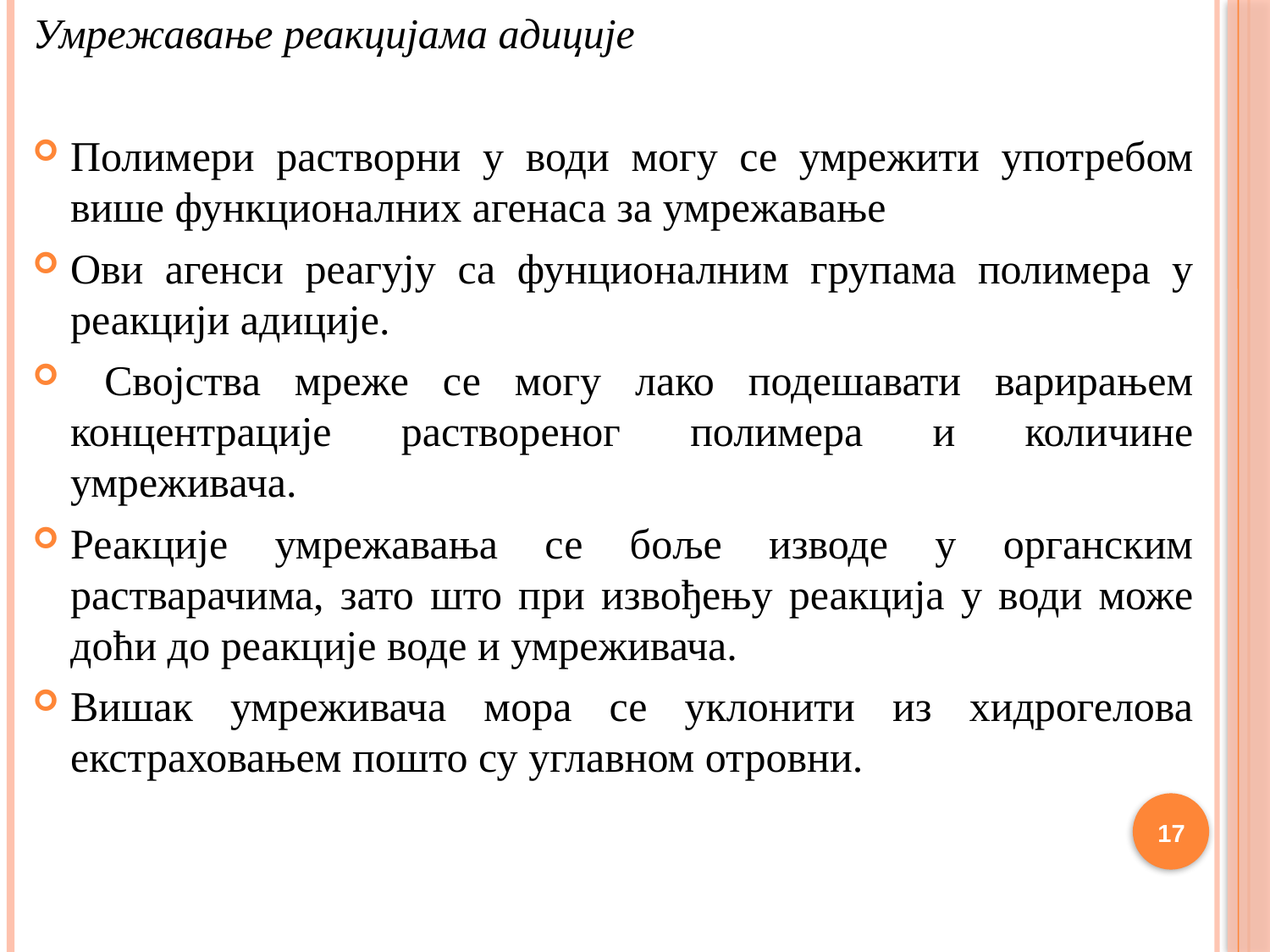

Умрежавање реакцијама адиције

Полимери растворни у води могу се умрежити употребом више функционалних агенаса за умрежавање
Ови агенси реагују са фунционалним групама полимера у реакцији адиције.
 Својства мреже се могу лако подешавати варирањем концентрације раствореног полимера и количине умреживача.
Реакције умрежавања се боље изводе у органским растварачима, зато што при извођењу реакција у води може доћи до реакције воде и умреживача.
Вишак умреживача мора се уклонити из хидрогелова екстраховањем пошто су углавном отровни.

17